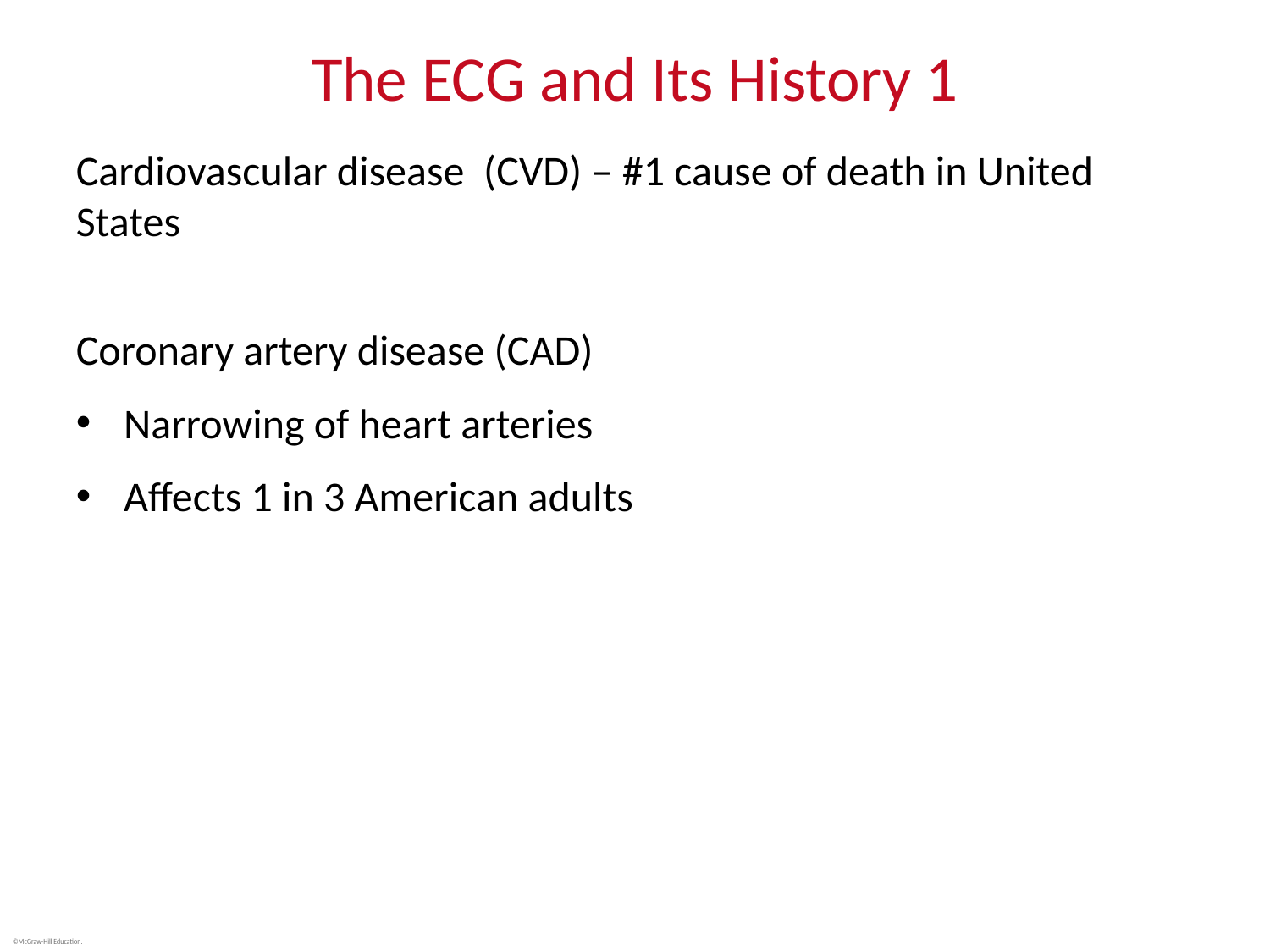

# The ECG and Its History 1
Cardiovascular disease  (CVD) ‒ #1 cause of death in United States
Coronary artery disease (CAD)
Narrowing of heart arteries
Affects 1 in 3 American adults